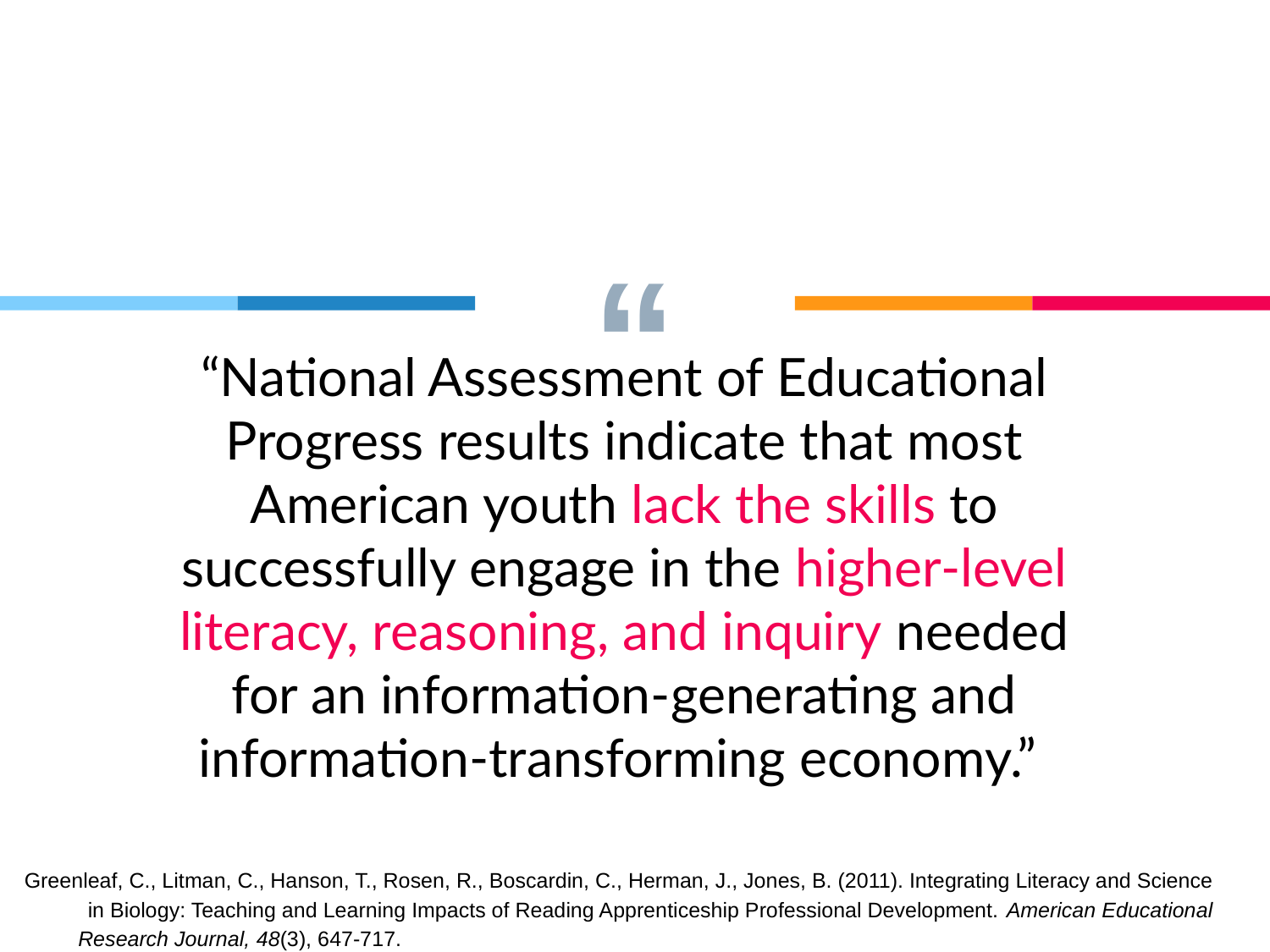

“National Assessment of Educational Progress results indicate that most American youth lack the skills to successfully engage in the higher-level literacy, reasoning, and inquiry needed for an information-generating and information-transforming economy.”

Greenleaf, C., Litman, C., Hanson, T., Rosen, R., Boscardin, C., Herman, J., Jones, B. (2011). Integrating Literacy and Science
in Biology: Teaching and Learning Impacts of Reading Apprenticeship Professional Development. American Educational
Research Journal, 48(3), 647-717.